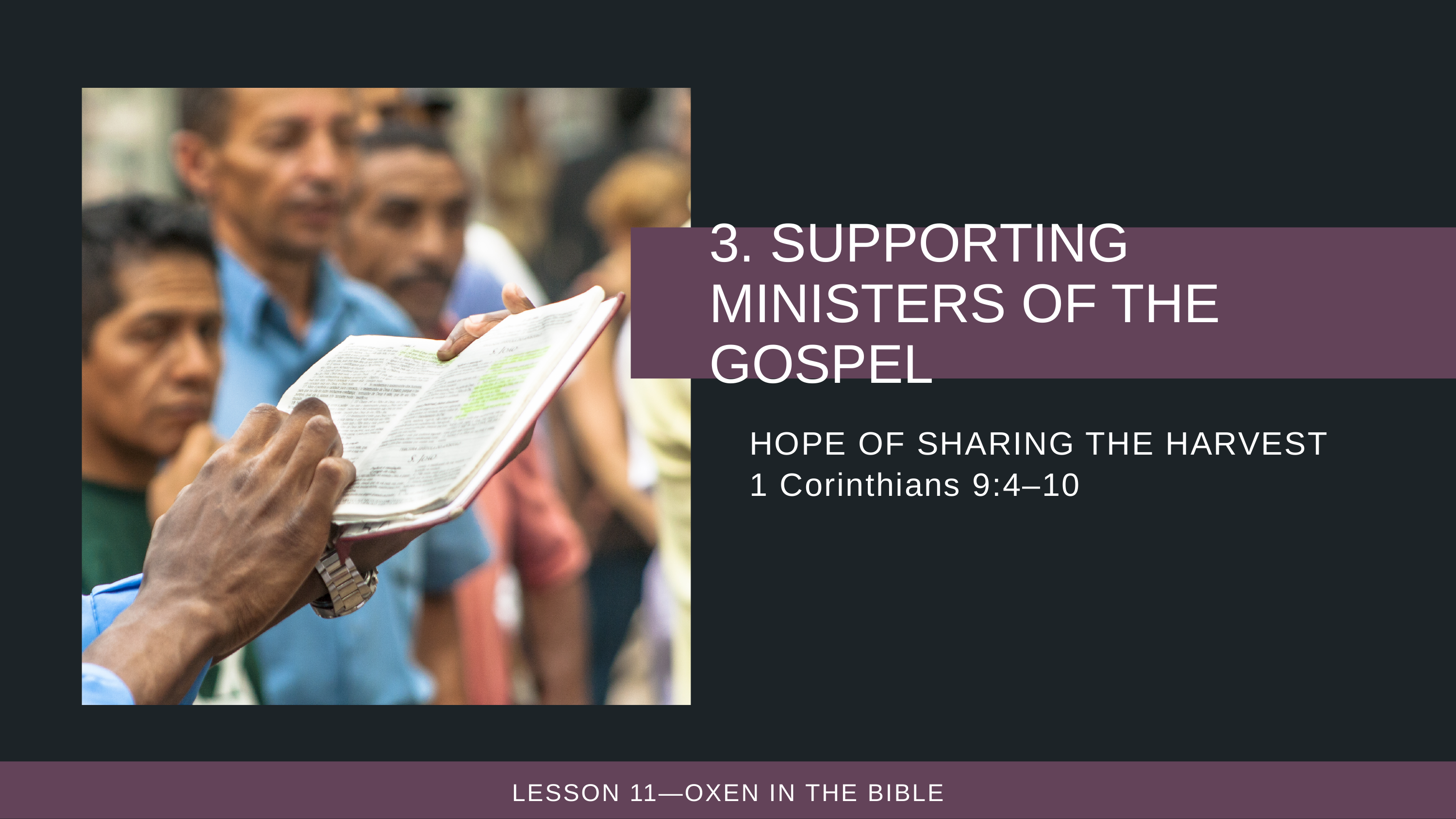

HOPE OF SHARING THE HARVEST
1 Corinthians 9:4–10